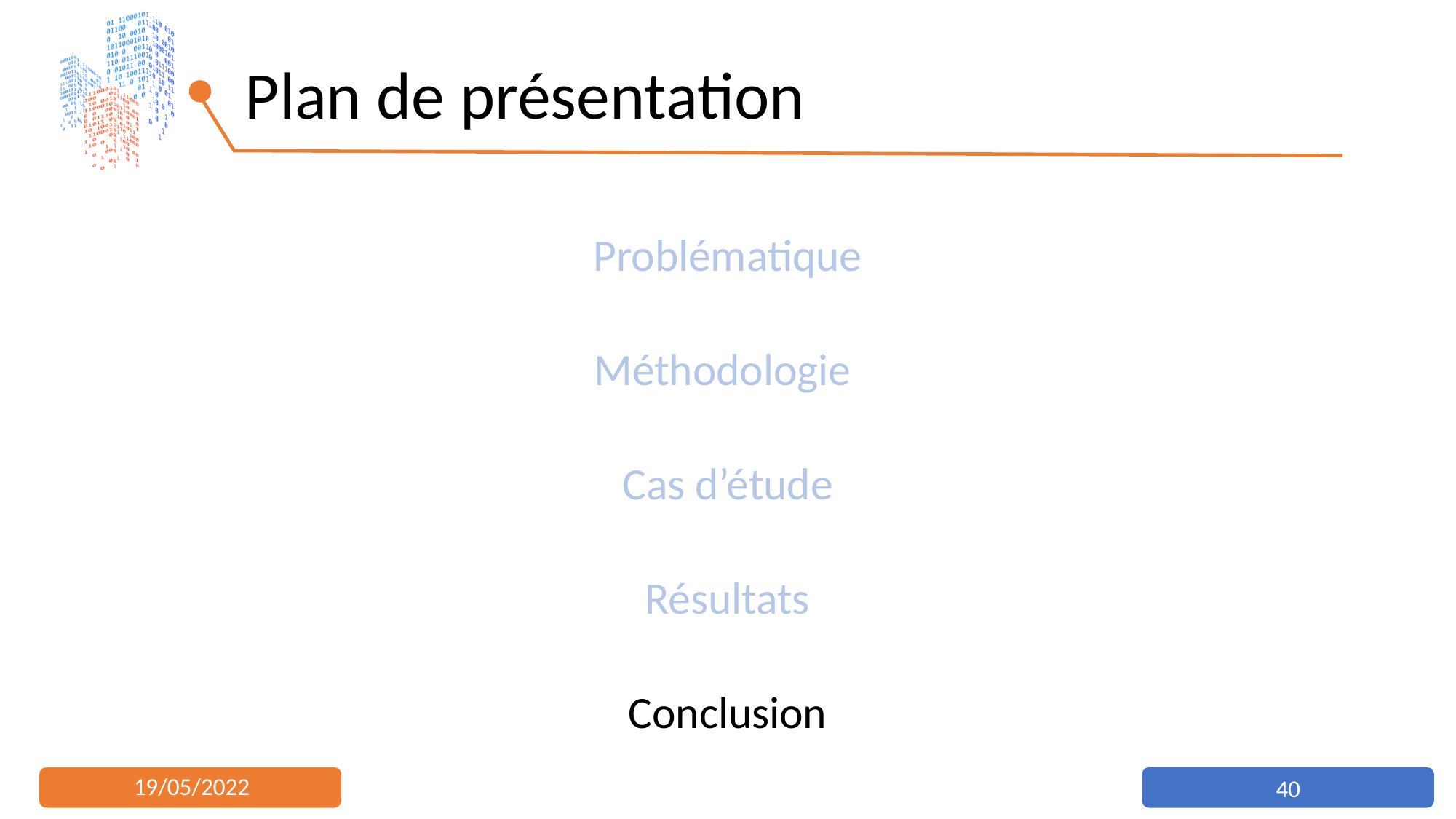

# Plan de présentation

Problématique

Méthodologie

Cas d’étude

Résultats

Conclusion
19/05/2022
40